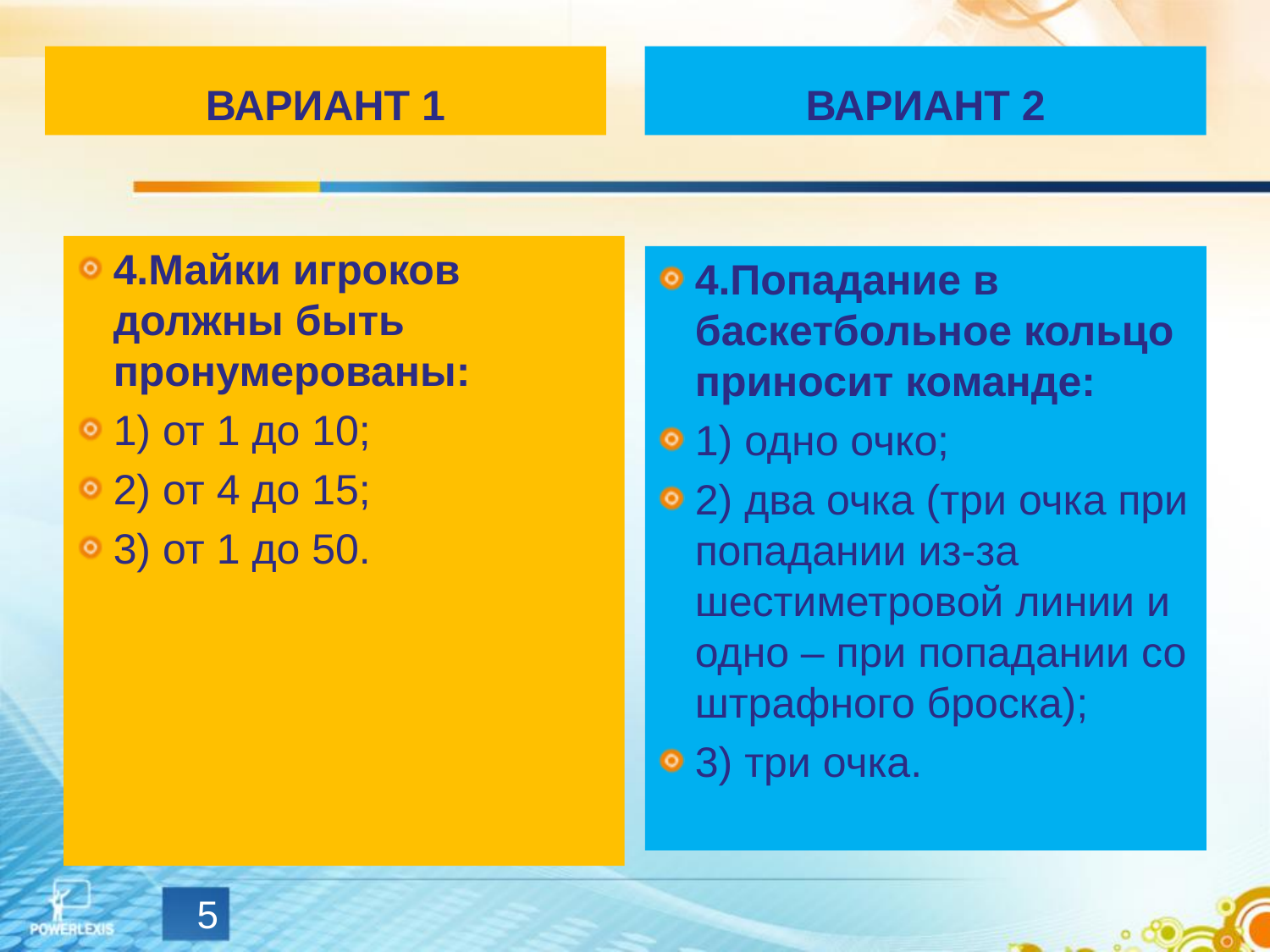

ВАРИАНТ 1
ВАРИАНТ 2
4.Майки игроков должны быть пронумерованы:
1) от 1 до 10;
2) от 4 до 15;
3) от 1 до 50.
4.Попадание в баскетбольное кольцо приносит команде:
1) одно очко;
2) два очка (три очка при попадании из-за шестиметровой линии и одно – при попадании со штрафного броска);
3) три очка.
5